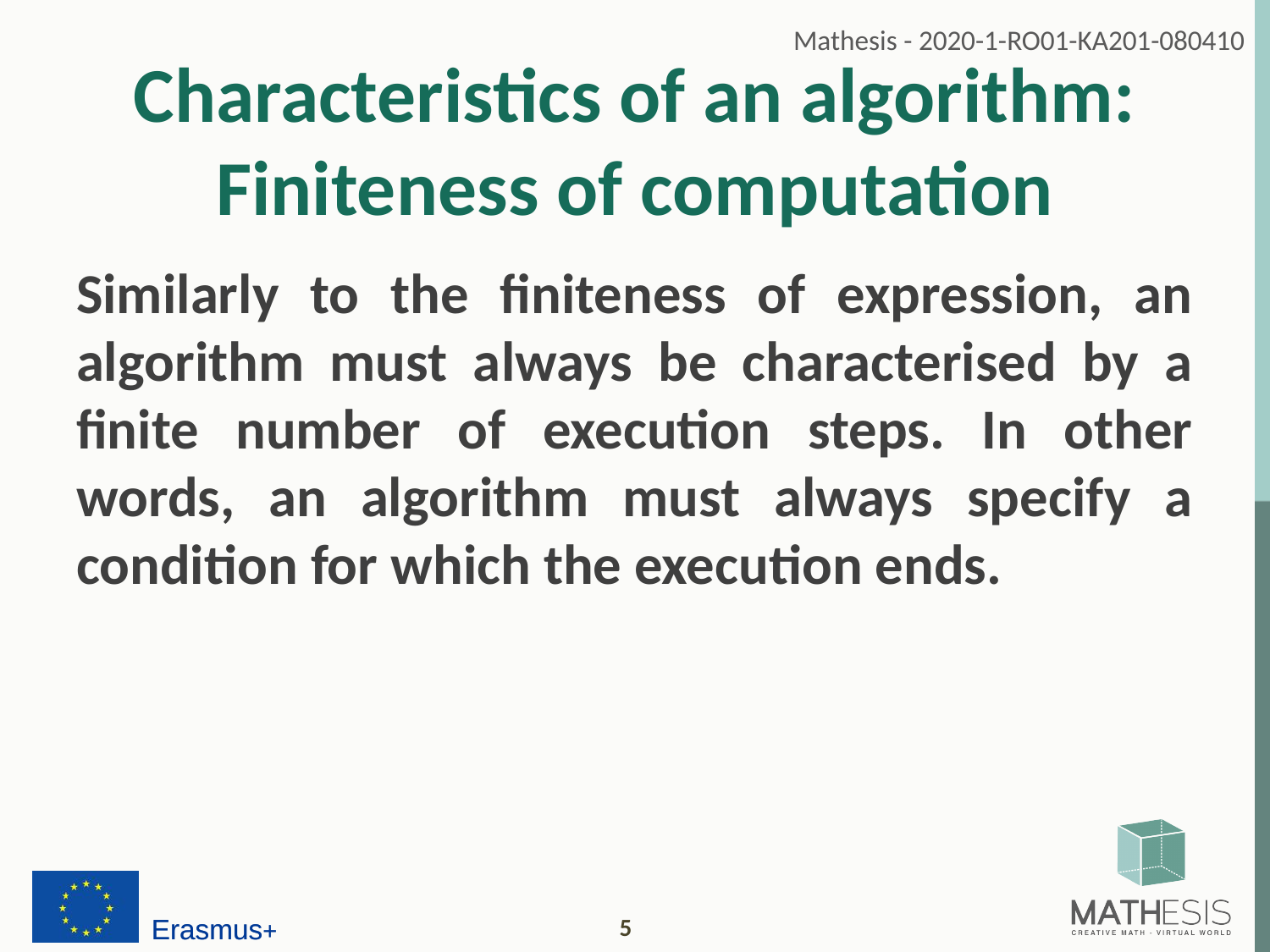

# Characteristics of an algorithm: Finiteness of computation
Similarly to the finiteness of expression, an algorithm must always be characterised by a finite number of execution steps. In other words, an algorithm must always specify a condition for which the execution ends.